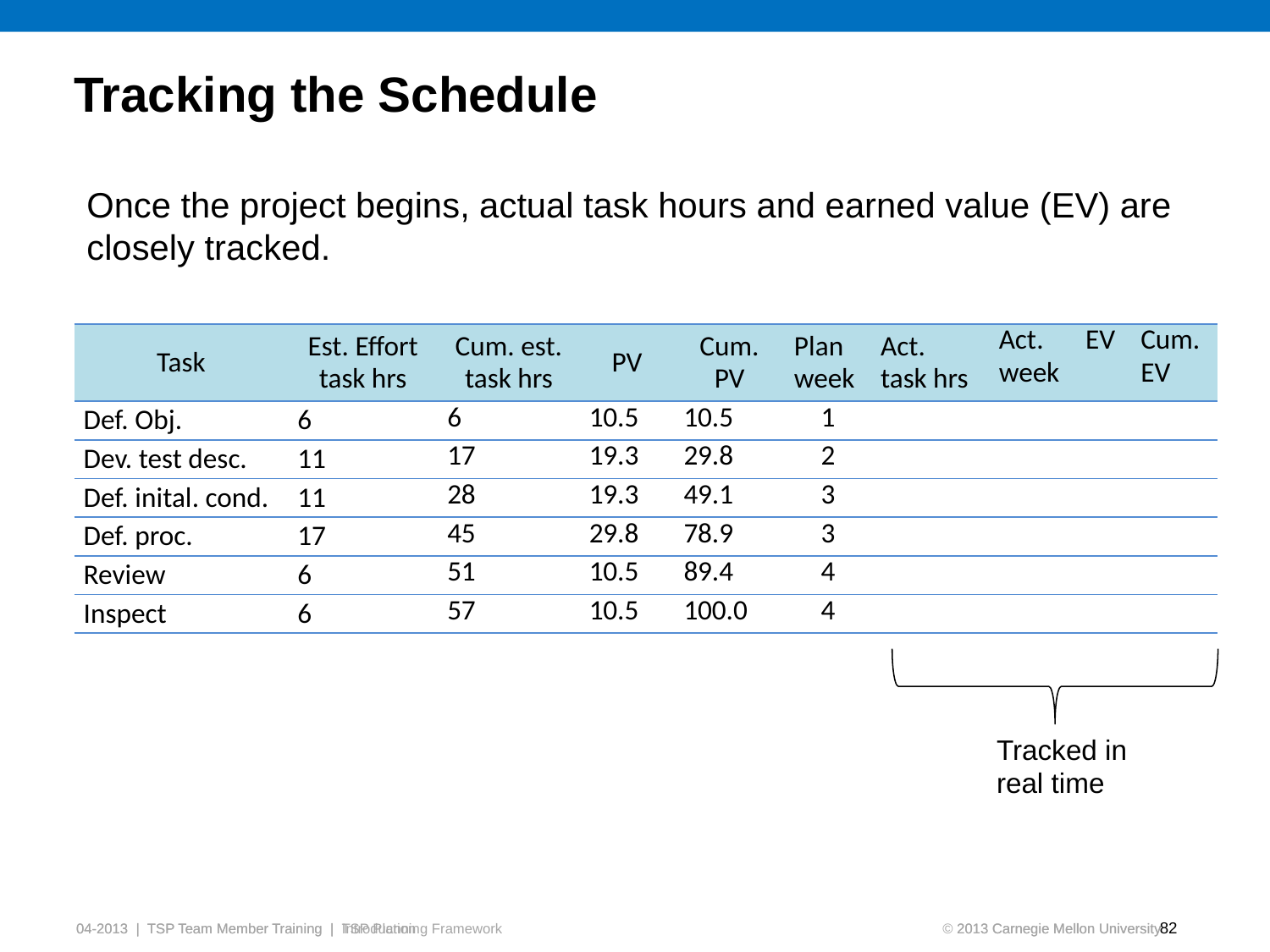

# Tracking the Schedule
Once the project begins, actual task hours and earned value (EV) are closely tracked.

| Task | Est. Effort task hrs | Cum. est. task hrs | PV | Cum. PV | Plan week | Act. task hrs | Act. week | EV | Cum. EV |
| --- | --- | --- | --- | --- | --- | --- | --- | --- | --- |
| Def. Obj. | 6 | 6 | 10.5 | 10.5 | 1 |  |  |  |  |
| Dev. test desc. | 11 | 17 | 19.3 | 29.8 | 2 |  |  |  |  |
| Def. inital. cond. | 11 | 28 | 19.3 | 49.1 | 3 |  |  |  |  |
| Def. proc. | 17 | 45 | 29.8 | 78.9 | 3 |  |  |  |  |
| Review | 6 | 51 | 10.5 | 89.4 | 4 |  |  |  |  |
| Inspect | 6 | 57 | 10.5 | 100.0 | 4 |  |  |  |  |

Tracked in
real time